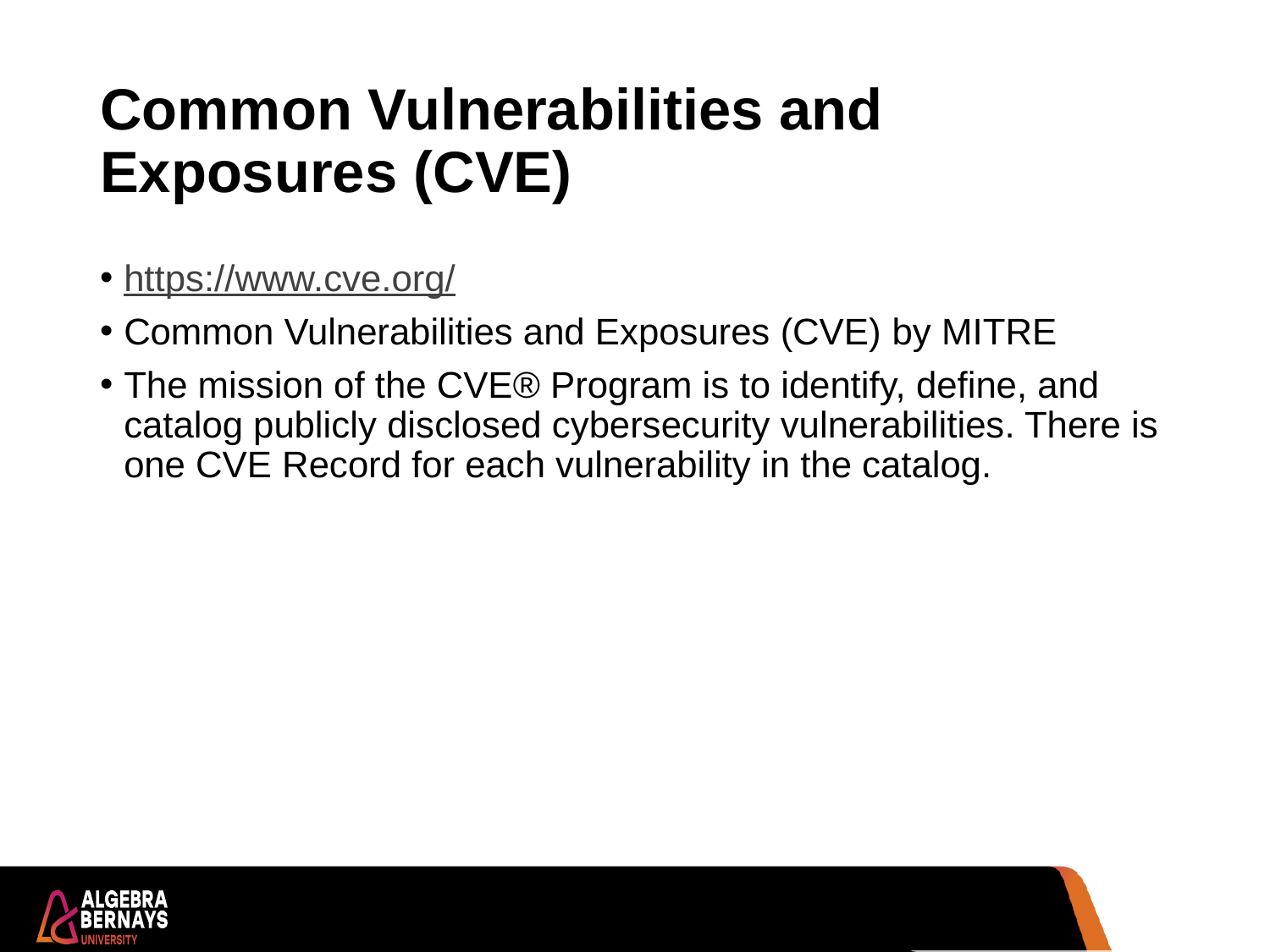

# Common Vulnerabilities and Exposures (CVE)
https://www.cve.org/
Common Vulnerabilities and Exposures (CVE) by MITRE
The mission of the CVE® Program is to identify, define, and catalog publicly disclosed cybersecurity vulnerabilities. There is one CVE Record for each vulnerability in the catalog.